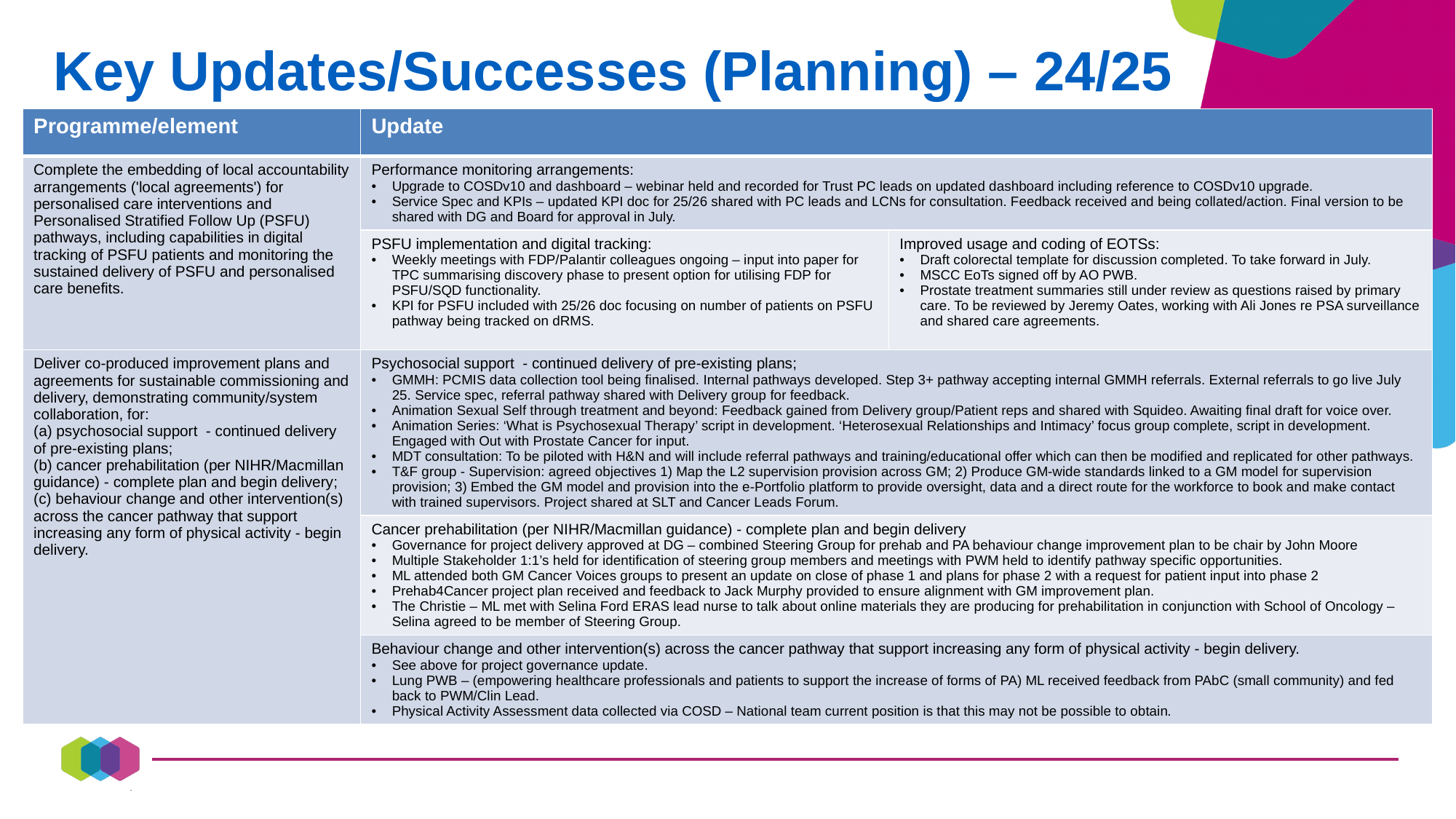

Key Updates/Successes (Planning) – 24/25
| Programme/element | Update |  |
| --- | --- | --- |
| Complete the embedding of local accountability arrangements ('local agreements') for personalised care interventions and Personalised Stratified Follow Up (PSFU) pathways, including capabilities in digital tracking of PSFU patients and monitoring the sustained delivery of PSFU and personalised care benefits. | Performance monitoring arrangements: Upgrade to COSDv10 and dashboard – webinar held and recorded for Trust PC leads on updated dashboard including reference to COSDv10 upgrade. Service Spec and KPIs – updated KPI doc for 25/26 shared with PC leads and LCNs for consultation. Feedback received and being collated/action. Final version to be shared with DG and Board for approval in July. |  |
|  | PSFU implementation and digital tracking: Weekly meetings with FDP/Palantir colleagues ongoing – input into paper for TPC summarising discovery phase to present option for utilising FDP for PSFU/SQD functionality. KPI for PSFU included with 25/26 doc focusing on number of patients on PSFU pathway being tracked on dRMS. | Improved usage and coding of EOTSs: Draft colorectal template for discussion completed. To take forward in July. MSCC EoTs signed off by AO PWB. Prostate treatment summaries still under review as questions raised by primary care. To be reviewed by Jeremy Oates, working with Ali Jones re PSA surveillance and shared care agreements. |
| Deliver co-produced improvement plans and agreements for sustainable commissioning and delivery, demonstrating community/system collaboration, for: (a) psychosocial support - continued delivery of pre-existing plans; (b) cancer prehabilitation (per NIHR/Macmillan guidance) - complete plan and begin delivery; (c) behaviour change and other intervention(s) across the cancer pathway that support increasing any form of physical activity - begin delivery. | Psychosocial support - continued delivery of pre-existing plans; GMMH: PCMIS data collection tool being finalised. Internal pathways developed. Step 3+ pathway accepting internal GMMH referrals. External referrals to go live July 25. Service spec, referral pathway shared with Delivery group for feedback. Animation Sexual Self through treatment and beyond: Feedback gained from Delivery group/Patient reps and shared with Squideo. Awaiting final draft for voice over. Animation Series: ‘What is Psychosexual Therapy’ script in development. ‘Heterosexual Relationships and Intimacy’ focus group complete, script in development. Engaged with Out with Prostate Cancer for input. MDT consultation: To be piloted with H&N and will include referral pathways and training/educational offer which can then be modified and replicated for other pathways. T&F group - Supervision: agreed objectives 1) Map the L2 supervision provision across GM; 2) Produce GM-wide standards linked to a GM model for supervision provision; 3) Embed the GM model and provision into the e-Portfolio platform to provide oversight, data and a direct route for the workforce to book and make contact with trained supervisors. Project shared at SLT and Cancer Leads Forum. |  |
|  | Cancer prehabilitation (per NIHR/Macmillan guidance) - complete plan and begin delivery Governance for project delivery approved at DG – combined Steering Group for prehab and PA behaviour change improvement plan to be chair by John Moore Multiple Stakeholder 1:1’s held for identification of steering group members and meetings with PWM held to identify pathway specific opportunities. ML attended both GM Cancer Voices groups to present an update on close of phase 1 and plans for phase 2 with a request for patient input into phase 2 Prehab4Cancer project plan received and feedback to Jack Murphy provided to ensure alignment with GM improvement plan. The Christie – ML met with Selina Ford ERAS lead nurse to talk about online materials they are producing for prehabilitation in conjunction with School of Oncology – Selina agreed to be member of Steering Group. |  |
|  | Behaviour change and other intervention(s) across the cancer pathway that support increasing any form of physical activity - begin delivery. See above for project governance update. Lung PWB – (empowering healthcare professionals and patients to support the increase of forms of PA) ML received feedback from PAbC (small community) and fed back to PWM/Clin Lead. Physical Activity Assessment data collected via COSD – National team current position is that this may not be possible to obtain. |  |